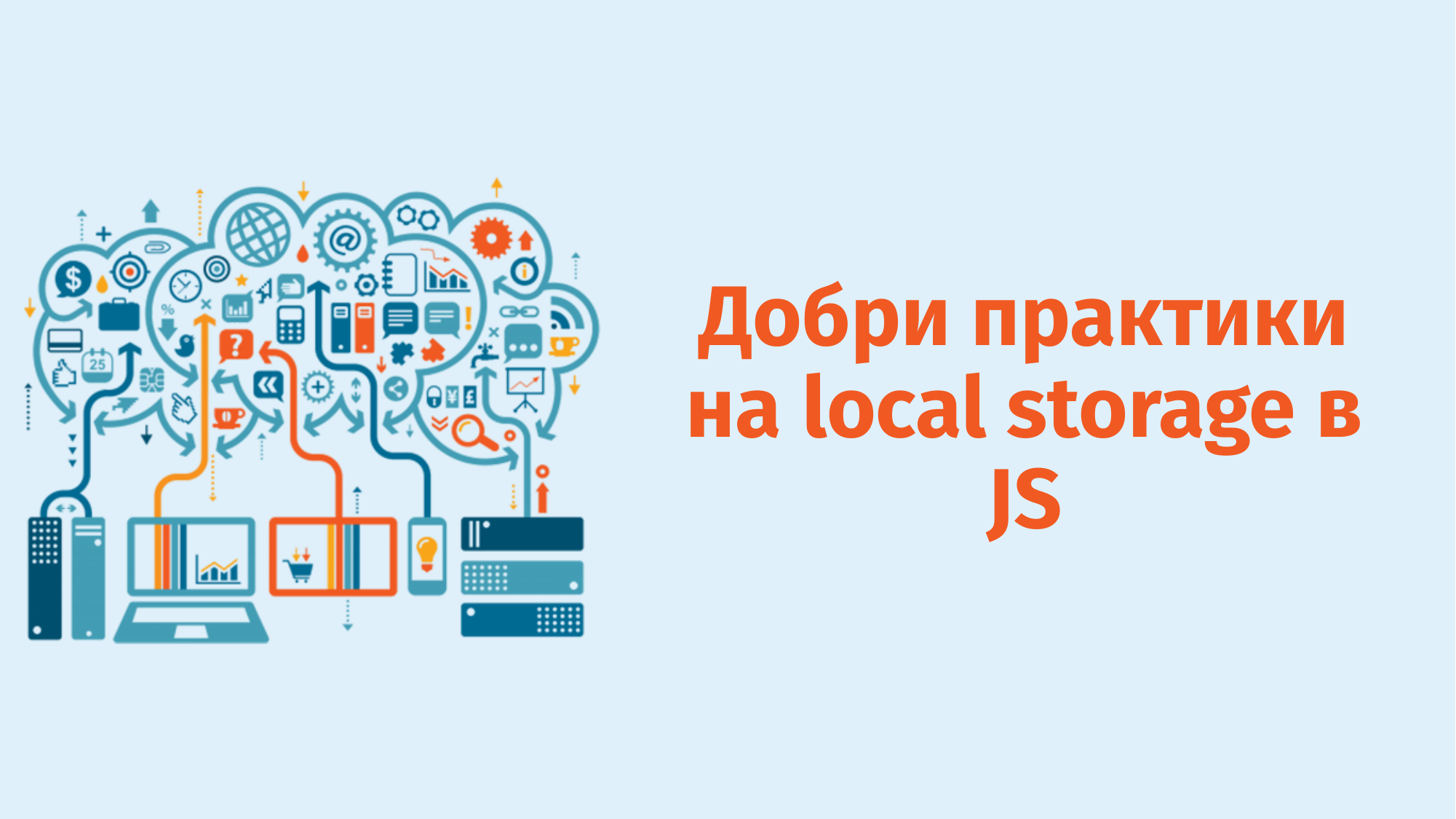

# Добри практики на local storage в JS